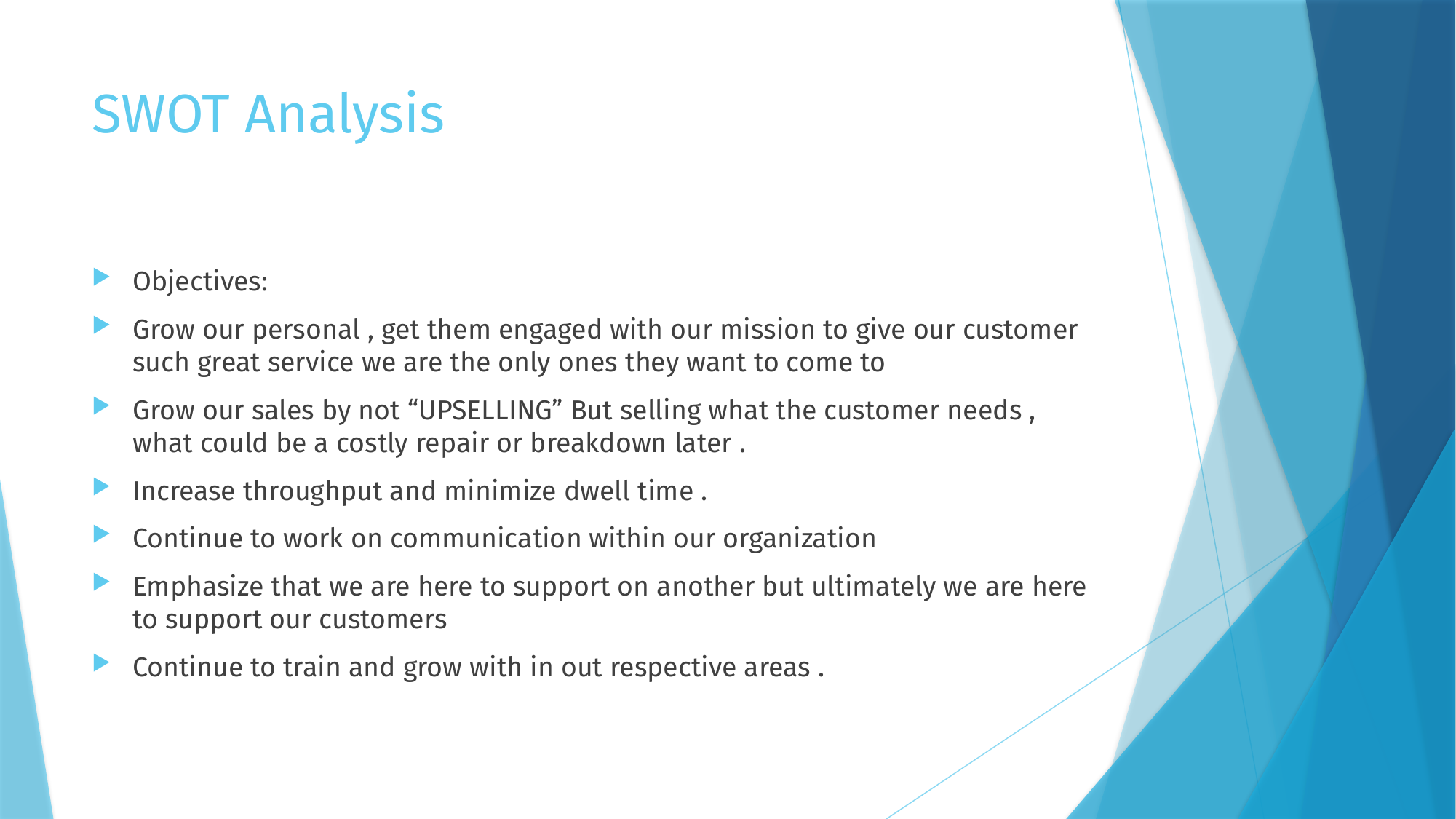

# SWOT Analysis
Objectives:
Grow our personal , get them engaged with our mission to give our customer such great service we are the only ones they want to come to
Grow our sales by not “UPSELLING” But selling what the customer needs , what could be a costly repair or breakdown later .
Increase throughput and minimize dwell time .
Continue to work on communication within our organization
Emphasize that we are here to support on another but ultimately we are here to support our customers
Continue to train and grow with in out respective areas .